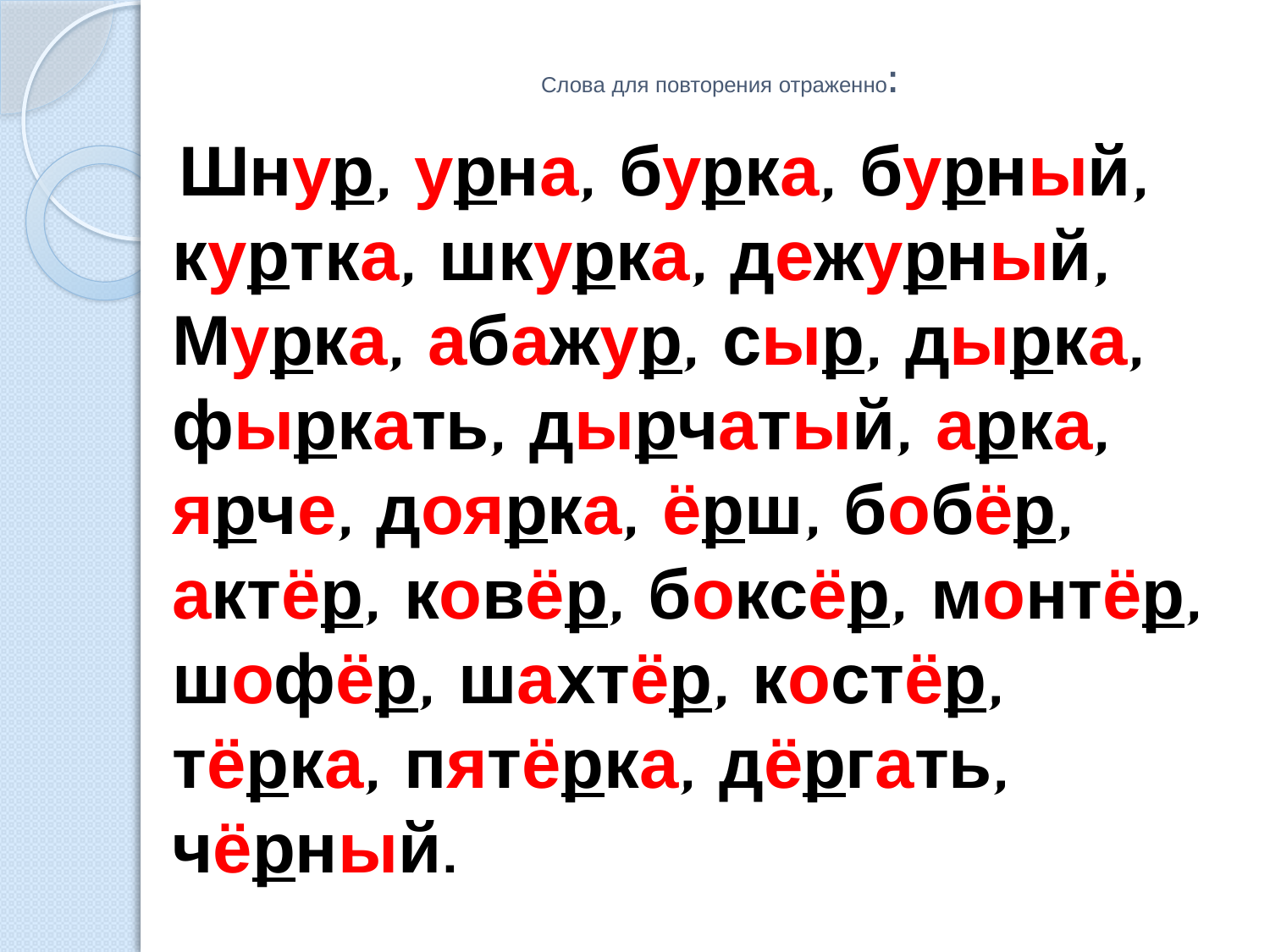

# Слова для повторения отраженно:
  Шнур, урна, бурка, бурный, куртка, шкурка, дежурный, Мурка, абажур, сыр, дырка, фыркать, дырчатый, арка, ярче, доярка, ёрш, бобёр, актёр, ковёр, боксёр, монтёр, шофёр, шахтёр, костёр, тёрка, пятёрка, дёргать, чёрный.